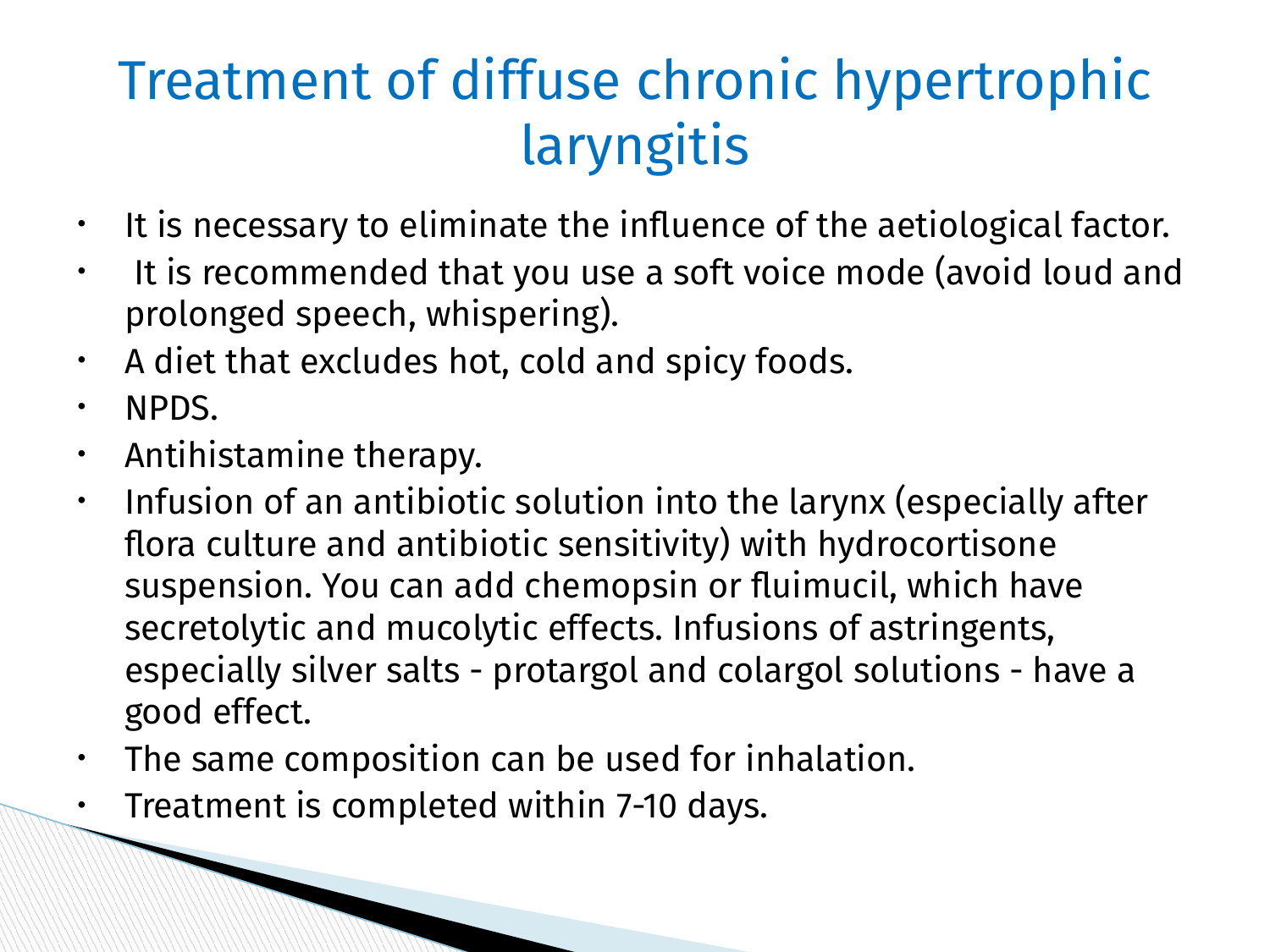

# Treatment of diffuse chronic hypertrophic laryngitis
It is necessary to eliminate the influence of the aetiological factor.
 It is recommended that you use a soft voice mode (avoid loud and prolonged speech, whispering).
A diet that excludes hot, cold and spicy foods.
NPDS.
Antihistamine therapy.
Infusion of an antibiotic solution into the larynx (especially after flora culture and antibiotic sensitivity) with hydrocortisone suspension. You can add chemopsin or fluimucil, which have secretolytic and mucolytic effects. Infusions of astringents, especially silver salts - protargol and colargol solutions - have a good effect.
The same composition can be used for inhalation.
Treatment is completed within 7-10 days.